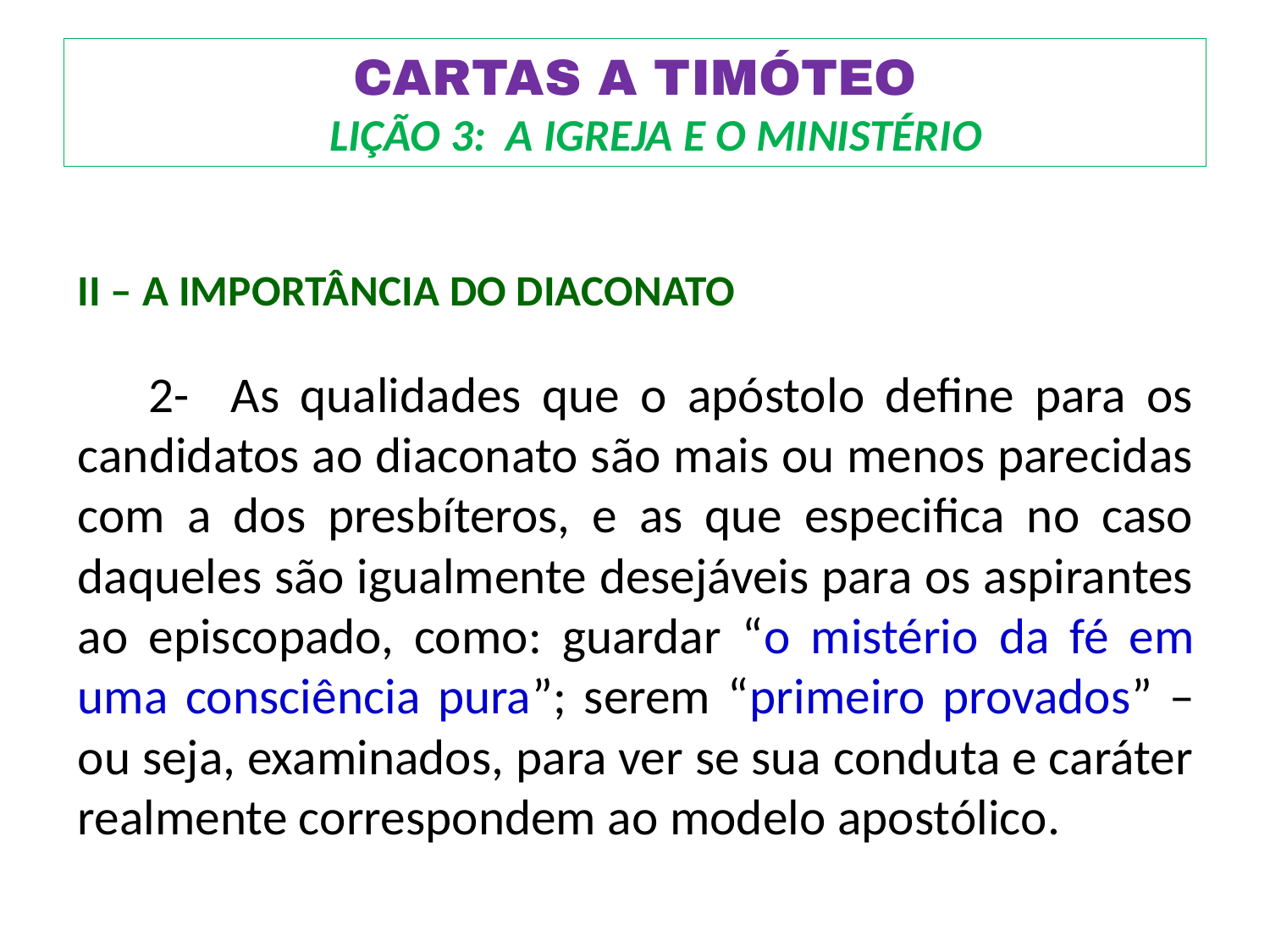

# CARTAS A TIMÓTEO LIÇÃO 3:  A IGREJA E O MINISTÉRIO
II – A IMPORTÂNCIA DO DIACONATO

	2-  As qualidades que o apóstolo define para os candidatos ao diaconato são mais ou menos parecidas com a dos presbíteros, e as que especifica no caso daqueles são igualmente desejáveis para os aspirantes ao episcopado, como: guardar “o mistério da fé em uma consciência pura”; serem “primeiro provados” – ou seja, examinados, para ver se sua conduta e caráter realmente correspondem ao modelo apostólico.